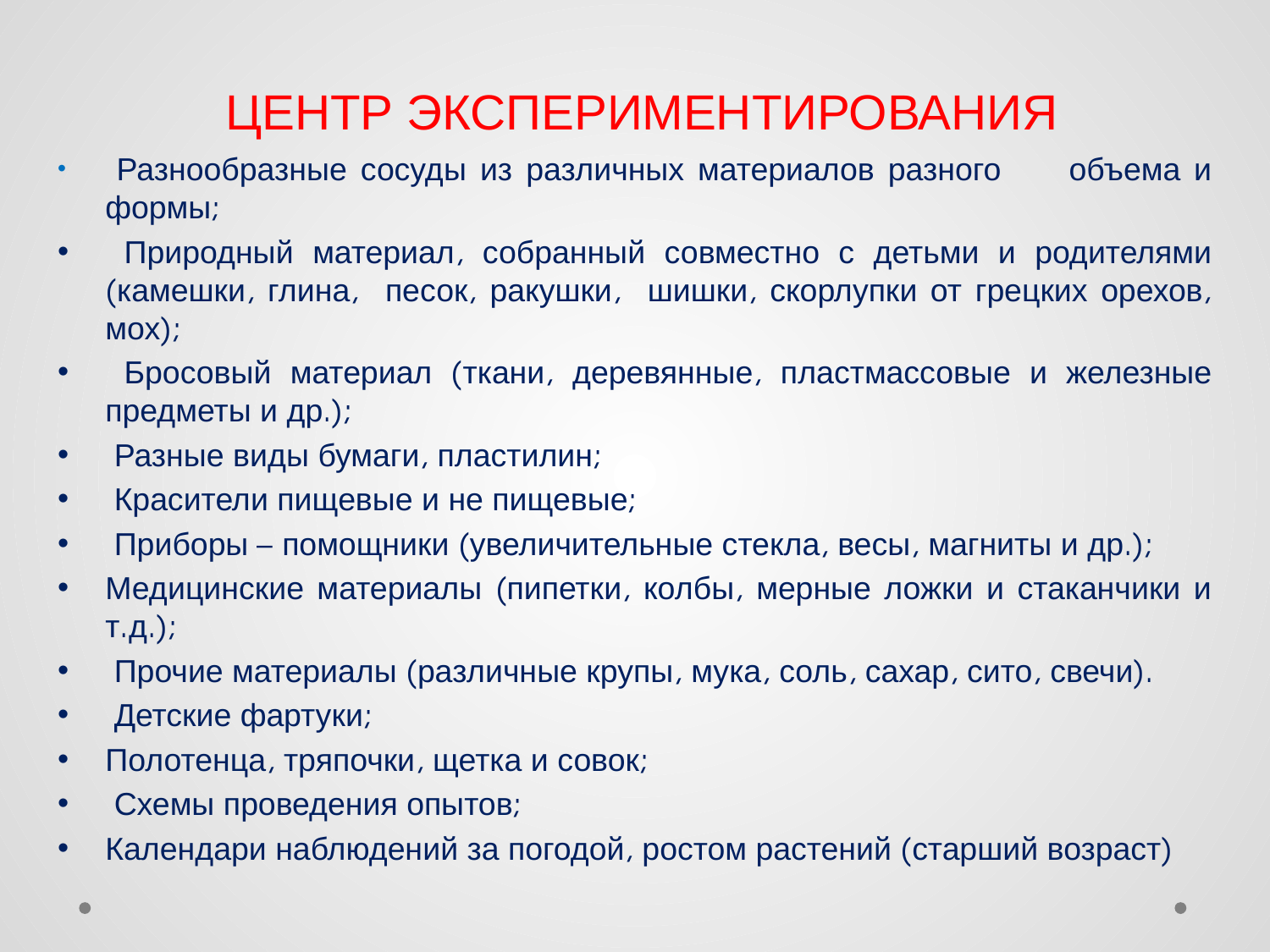

# ЦЕНТР ЭКСПЕРИМЕНТИРОВАНИЯ

 Разнообразные сосуды из различных материалов разного     объема и формы;
 Природный материал, собранный совместно с детьми и родителями (камешки, глина,  песок, ракушки,  шишки, скорлупки от грецких орехов, мох);
 Бросовый материал (ткани, деревянные, пластмассовые и железные предметы и др.);
 Разные виды бумаги, пластилин;
 Красители пищевые и не пищевые;
 Приборы – помощники (увеличительные стекла, весы, магниты и др.);
Медицинские материалы (пипетки, колбы, мерные ложки и стаканчики и т.д.);
 Прочие материалы (различные крупы, мука, соль, сахар, сито, свечи).
 Детские фартуки;
Полотенца, тряпочки, щетка и совок;
 Схемы проведения опытов;
Календари наблюдений за погодой, ростом растений (старший возраст)